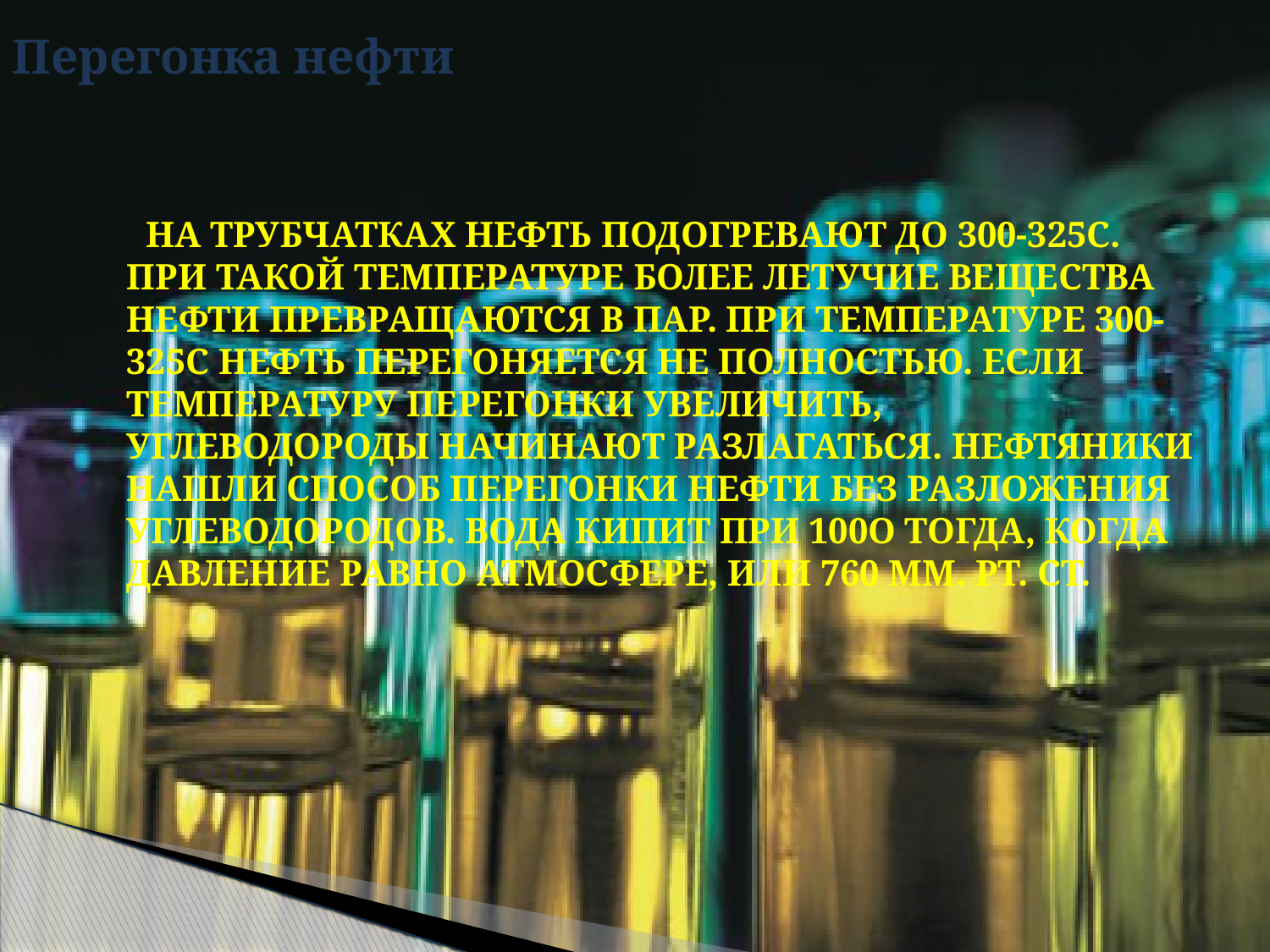

# Перегонка нефти
      На трубчатках нефть подогревают до 300-325C. При такой температуре более летучие вещества нефти превращаются в пар. При температуре 300-325С нефть перегоняется не полностью. Если температуру перегонки увеличить, углеводороды начинают разлагаться. Нефтяники нашли способ перегонки нефти без разложения углеводородов. Вода кипит при 100о тогда, когда давление равно атмосфере, или 760 мм. рт. ст.